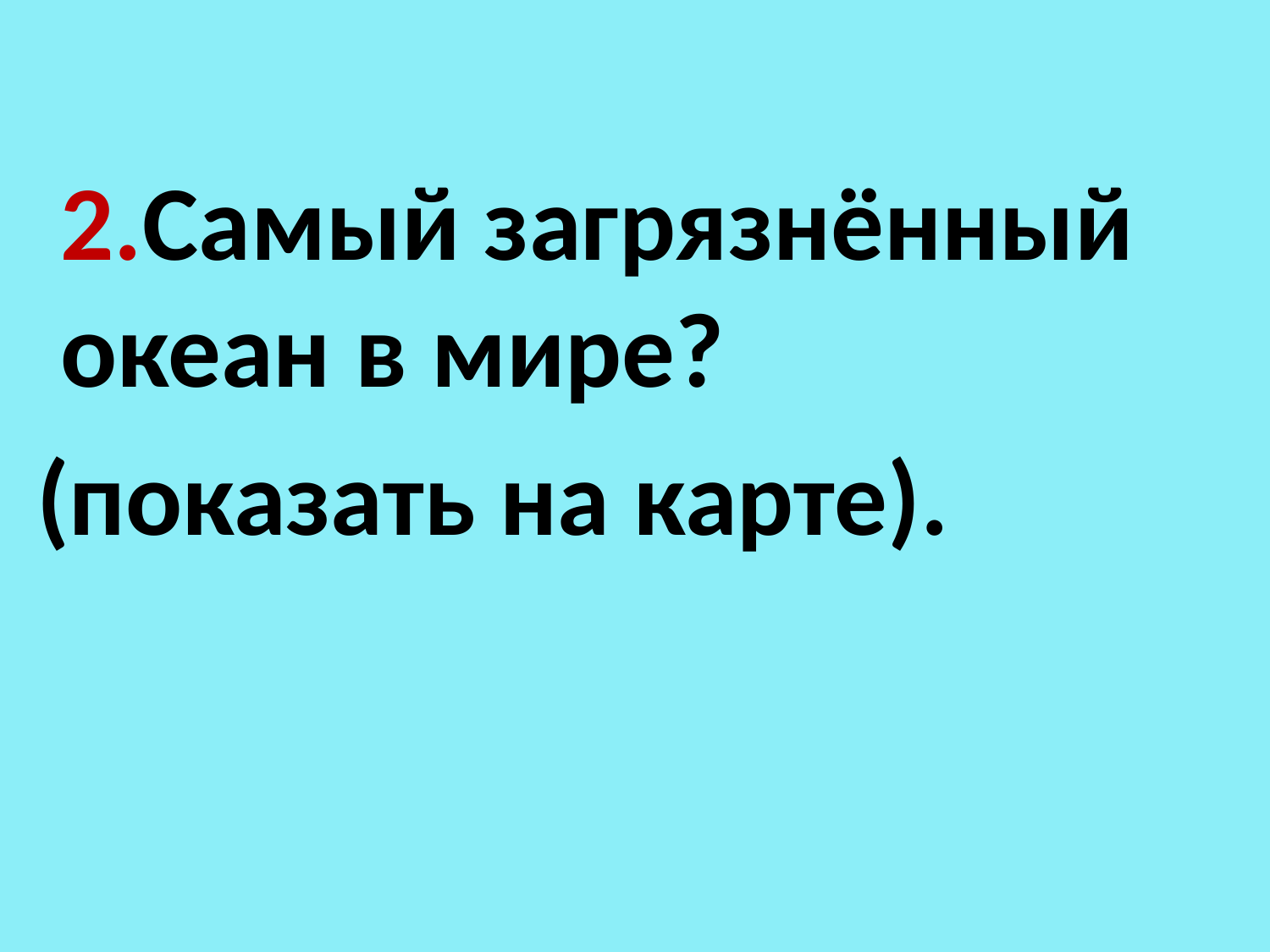

2.Самый загрязнённый океан в мире?
 (показать на карте).
#